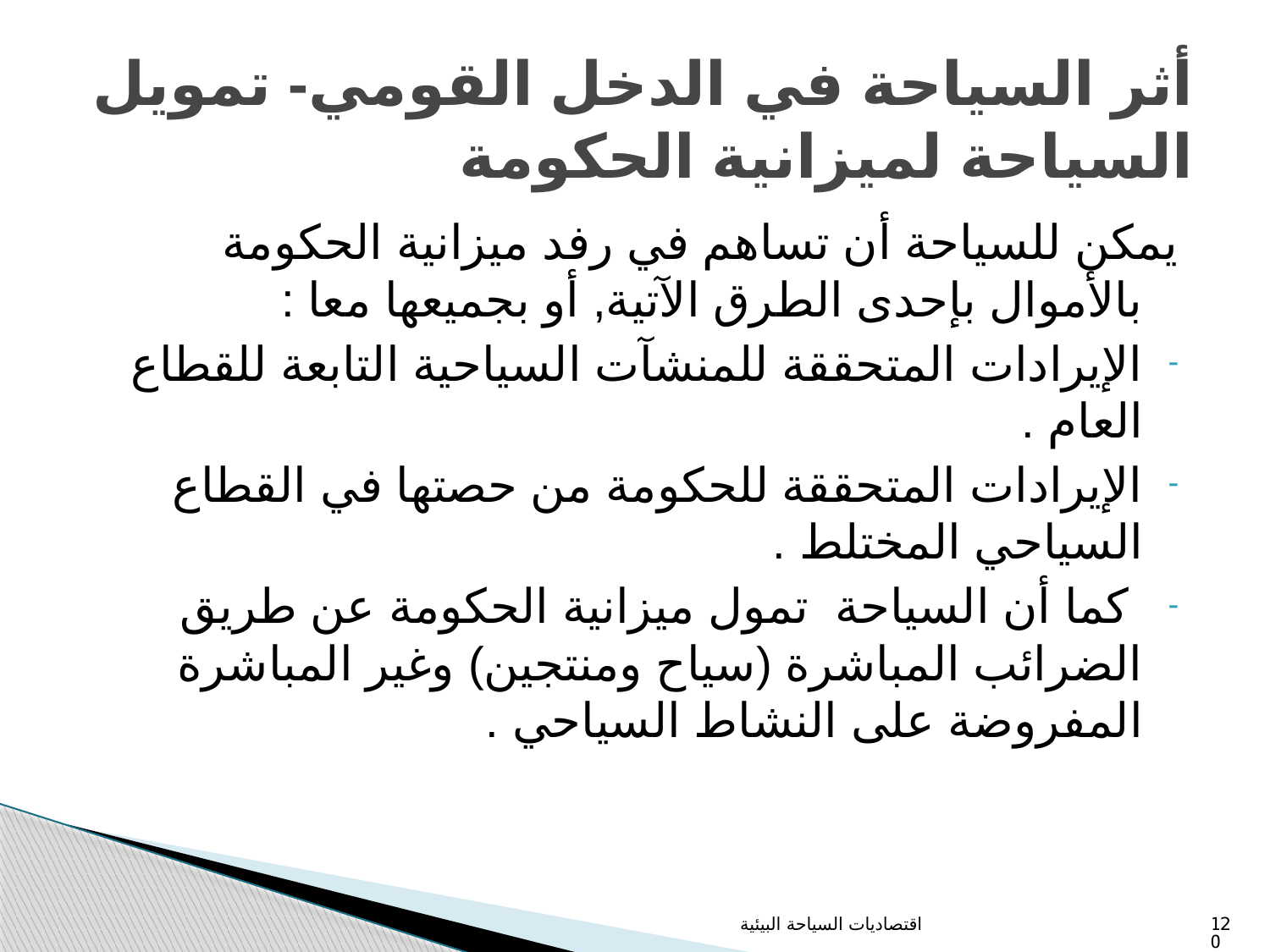

# أثر السياحة في الدخل القومي- تمويل السياحة لميزانية الحكومة
يمكن للسياحة أن تساهم في رفد ميزانية الحكومة بالأموال بإحدى الطرق الآتية, أو بجميعها معا :
الإيرادات المتحققة للمنشآت السياحية التابعة للقطاع العام .
الإيرادات المتحققة للحكومة من حصتها في القطاع السياحي المختلط .
 كما أن السياحة  تمول ميزانية الحكومة عن طريق الضرائب المباشرة (سياح ومنتجين) وغير المباشرة المفروضة على النشاط السياحي .
اقتصاديات السياحة البيئية
120